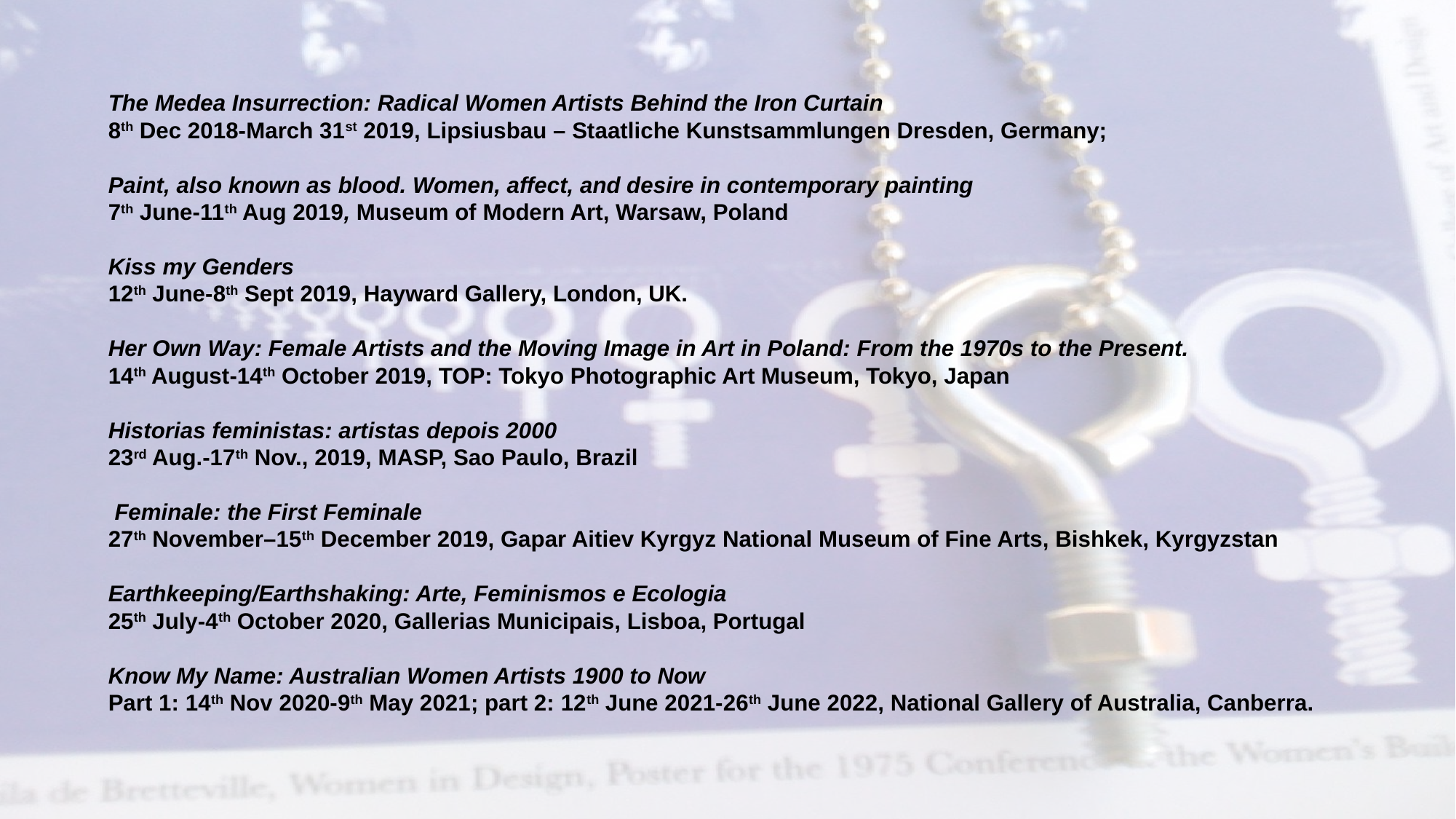

The Medea Insurrection: Radical Women Artists Behind the Iron Curtain
8th Dec 2018-March 31st 2019, Lipsiusbau – Staatliche Kunstsammlungen Dresden, Germany;

Paint, also known as blood. Women, affect, and desire in contemporary painting
7th June-11th Aug 2019, Museum of Modern Art, Warsaw, Poland

Kiss my Genders
12th June-8th Sept 2019, Hayward Gallery, London, UK.

Her Own Way: Female Artists and the Moving Image in Art in Poland: From the 1970s to the Present.
14th August-14th October 2019, TOP: Tokyo Photographic Art Museum, Tokyo, Japan

Historias feministas: artistas depois 2000
23rd Aug.-17th Nov., 2019, MASP, Sao Paulo, Brazil

 Feminale: the First Feminale
27th November–15th December 2019, Gapar Aitiev Kyrgyz National Museum of Fine Arts, Bishkek, Kyrgyzstan

Earthkeeping/Earthshaking: Arte, Feminismos e Ecologia
25th July-4th October 2020, Gallerias Municipais, Lisboa, Portugal

Know My Name: Australian Women Artists 1900 to Now
Part 1: 14th Nov 2020-9th May 2021; part 2: 12th June 2021-26th June 2022, National Gallery of Australia, Canberra.